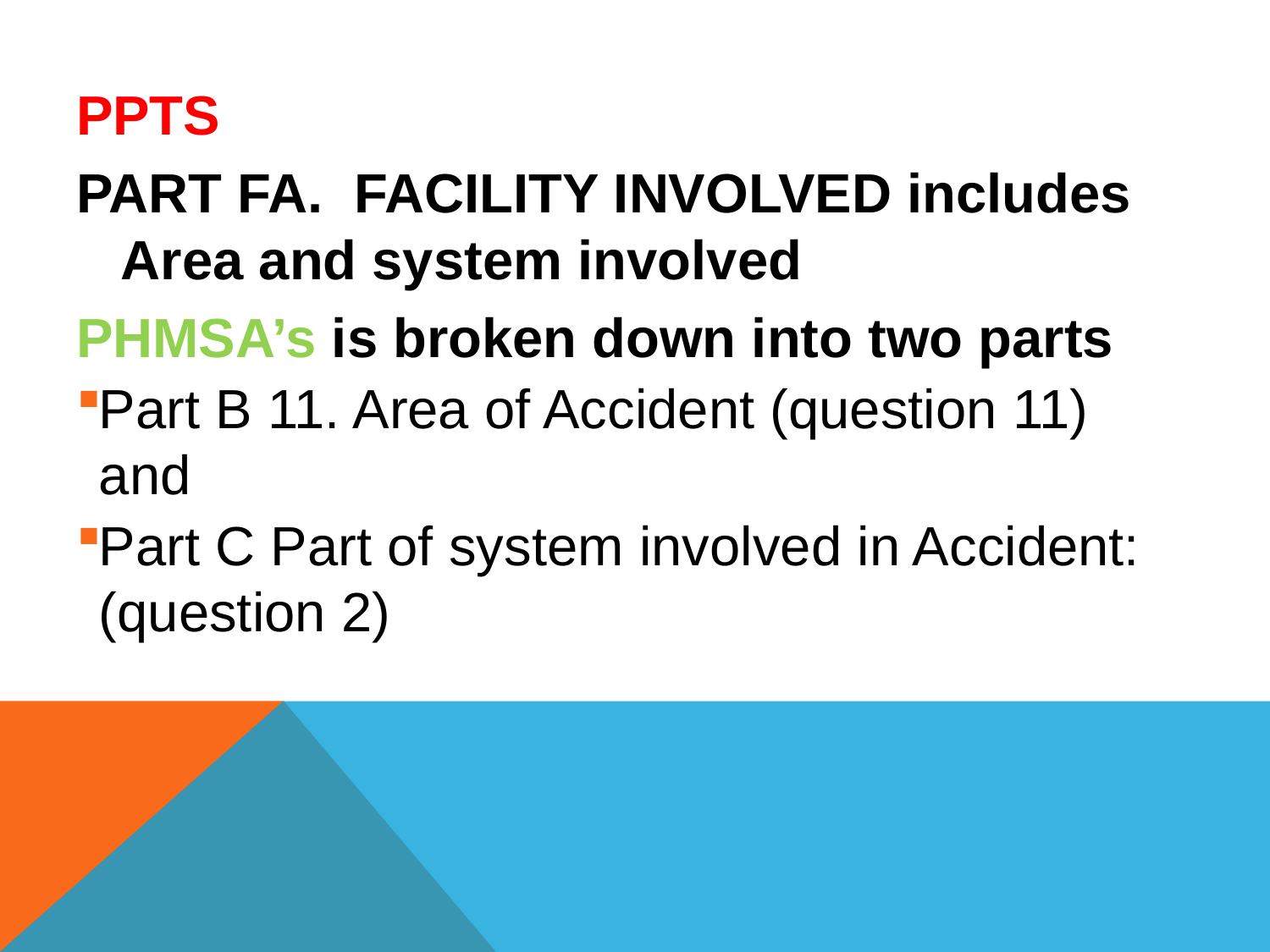

PPTS
PART FA.  FACILITY INVOLVED includes  Area and system involved
PHMSA’s is broken down into two parts
Part B 11. Area of Accident (question 11)  and
Part C Part of system involved in Accident: (question 2)